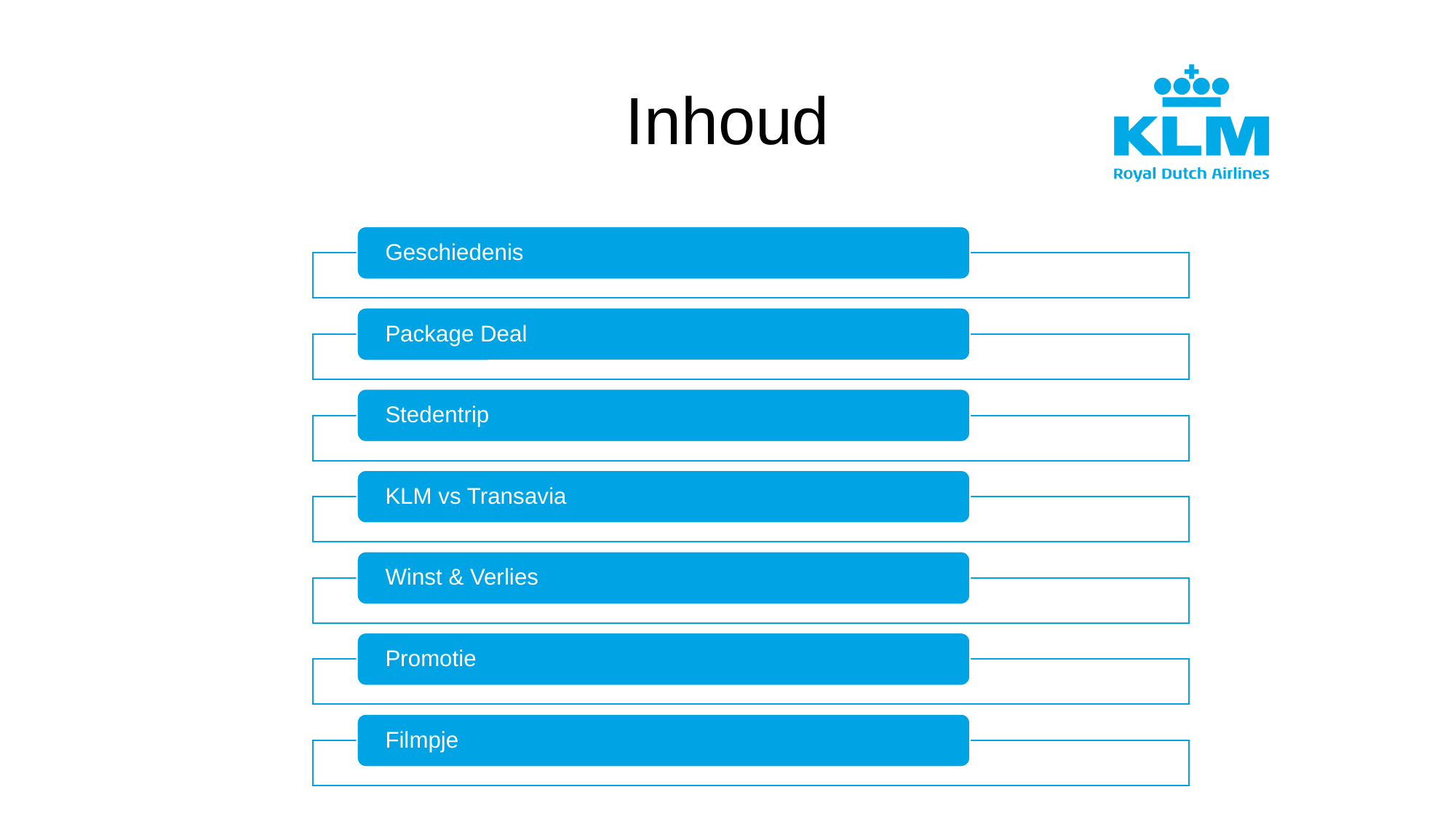

# Inhoud
Geschiedenis
Package Deal
Stedentrip
KLM vs Transavia
Winst & Verlies
Promotie
Filmpje